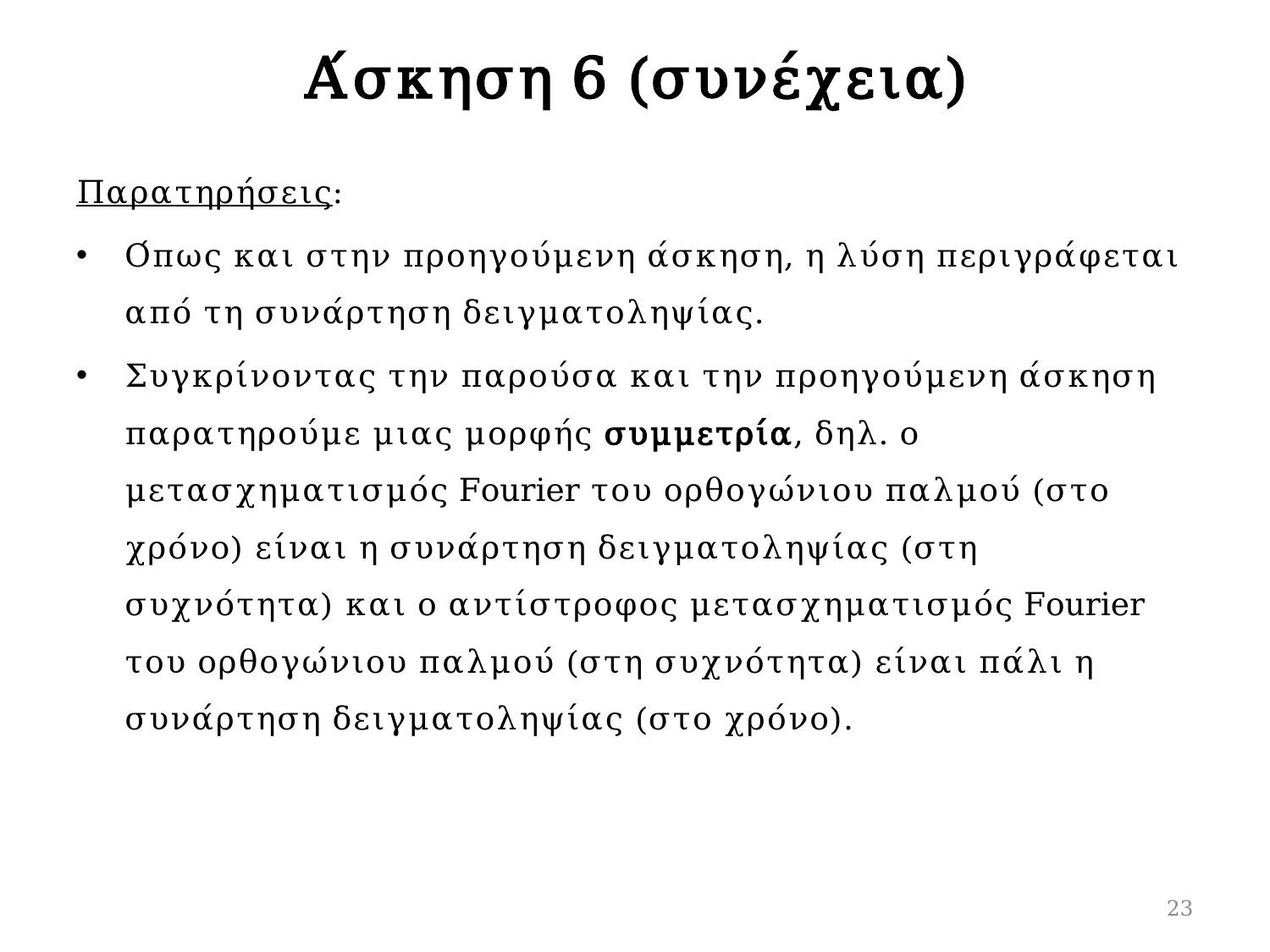

# Άσκηση 6 (συνέχεια)
Παρατηρήσεις:
Όπως και στην προηγούμενη άσκηση, η λύση περιγράφεται από τη συνάρτηση δειγματοληψίας.
Συγκρίνοντας την παρούσα και την προηγούμενη άσκηση παρατηρούμε μιας μορφής συμμετρία, δηλ. ο μετασχηματισμός Fourier του ορθογώνιου παλμού (στο χρόνο) είναι η συνάρτηση δειγματοληψίας (στη συχνότητα) και ο αντίστροφος μετασχηματισμός Fourier του ορθογώνιου παλμού (στη συχνότητα) είναι πάλι η συνάρτηση δειγματοληψίας (στο χρόνο).
23